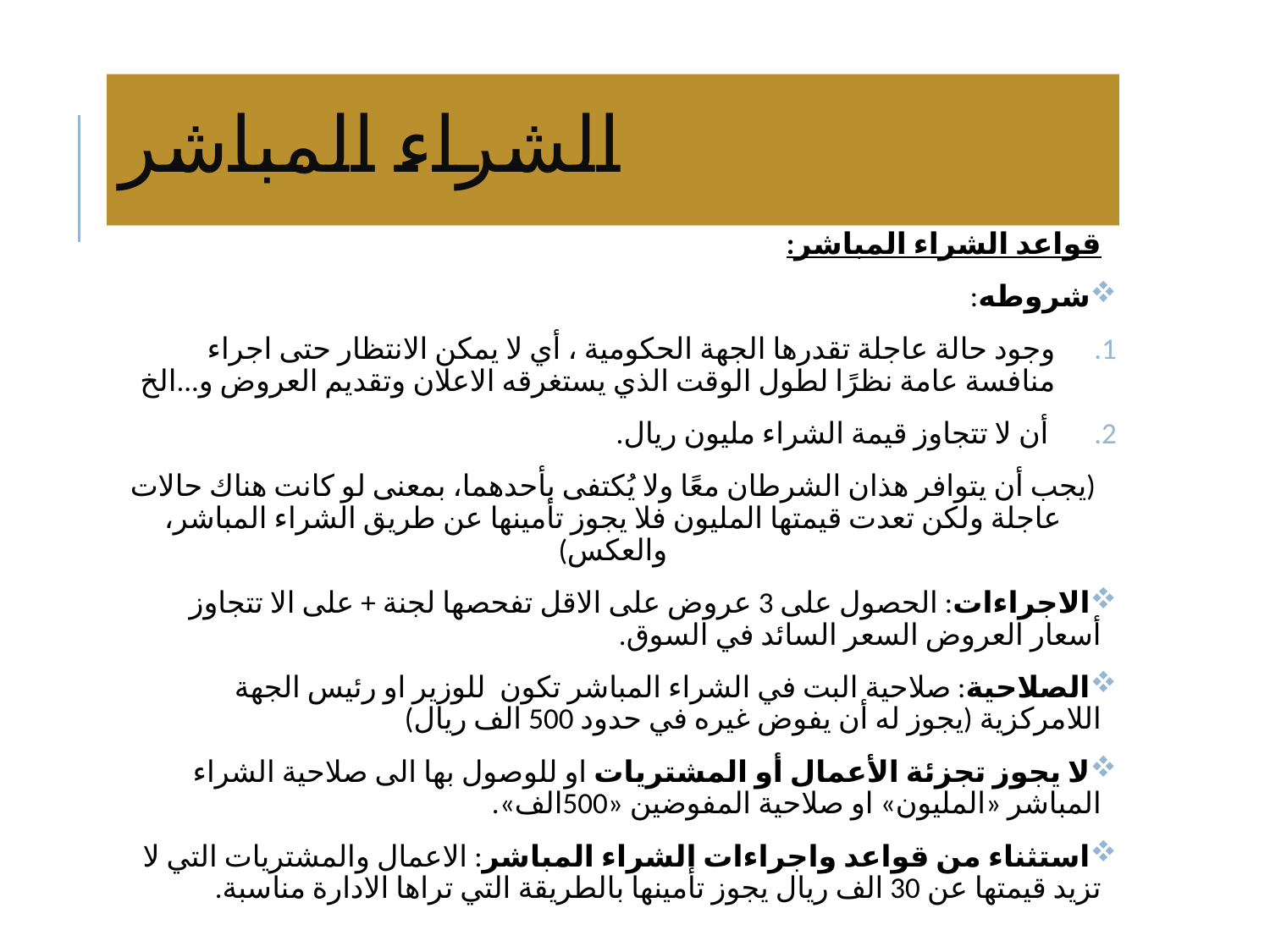

# الشراء المباشر
قواعد الشراء المباشر:
شروطه:
وجود حالة عاجلة تقدرها الجهة الحكومية ، أي لا يمكن الانتظار حتى اجراء منافسة عامة نظرًا لطول الوقت الذي يستغرقه الاعلان وتقديم العروض و...الخ
 أن لا تتجاوز قيمة الشراء مليون ريال.
(يجب أن يتوافر هذان الشرطان معًا ولا يُكتفى بأحدهما، بمعنى لو كانت هناك حالات عاجلة ولكن تعدت قيمتها المليون فلا يجوز تأمينها عن طريق الشراء المباشر، والعكس)
الاجراءات: الحصول على 3 عروض على الاقل تفحصها لجنة + على الا تتجاوز أسعار العروض السعر السائد في السوق.
الصلاحية: صلاحية البت في الشراء المباشر تكون  للوزير او رئيس الجهة اللامركزية (يجوز له أن يفوض غيره في حدود 500 الف ريال)
لا يجوز تجزئة الأعمال أو المشتريات او للوصول بها الى صلاحية الشراء المباشر «المليون» او صلاحية المفوضين «500الف».
استثناء من قواعد واجراءات الشراء المباشر: الاعمال والمشتريات التي لا تزيد قيمتها عن 30 الف ريال يجوز تأمينها بالطريقة التي تراها الادارة مناسبة.